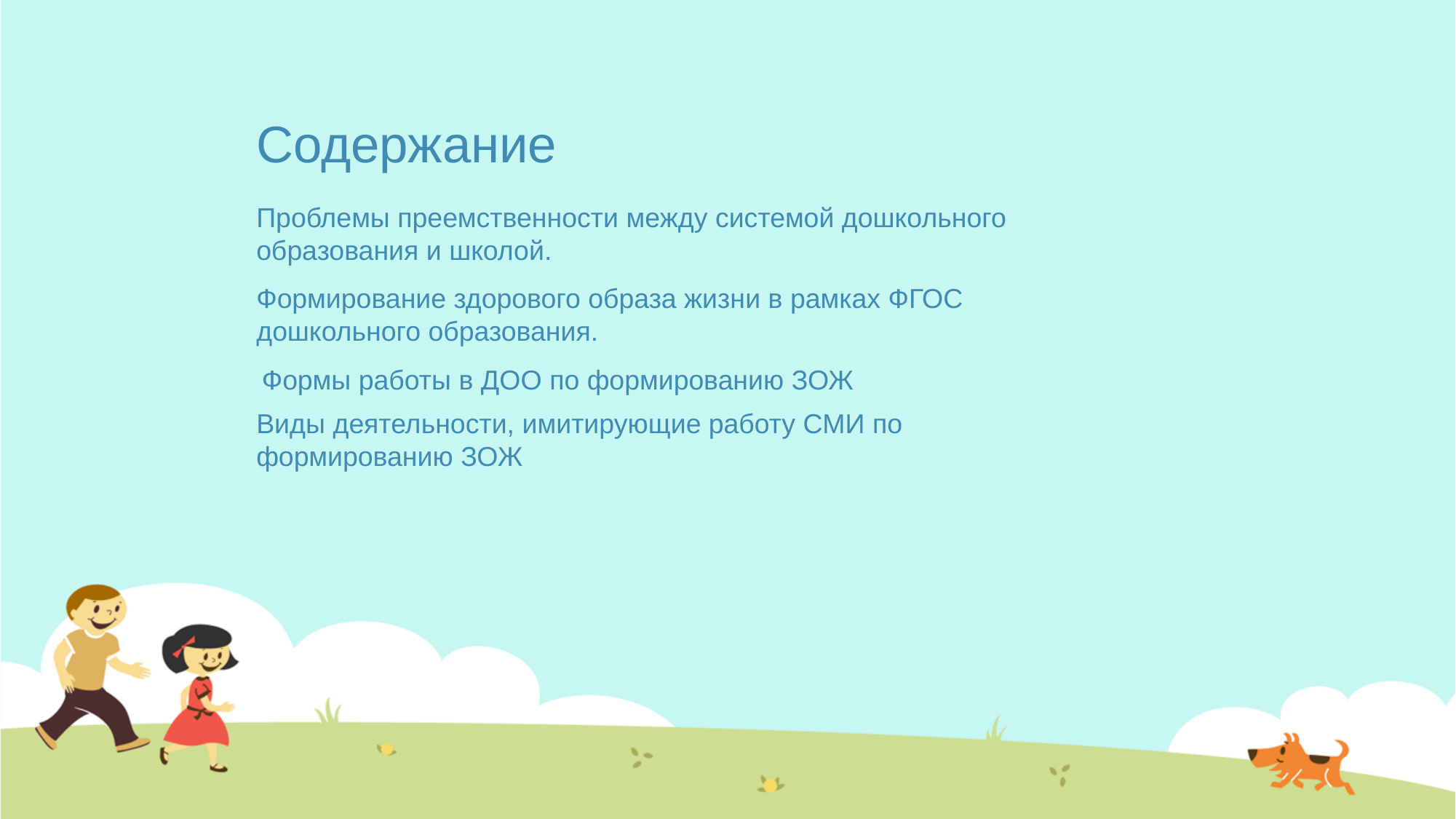

# Содержание
Проблемы преемственности между системой дошкольного образования и школой.
Формирование здорового образа жизни в рамках ФГОС дошкольного образования.
Формы работы в ДОО по формированию ЗОЖ
Виды деятельности, имитирующие работу СМИ по формированию ЗОЖ